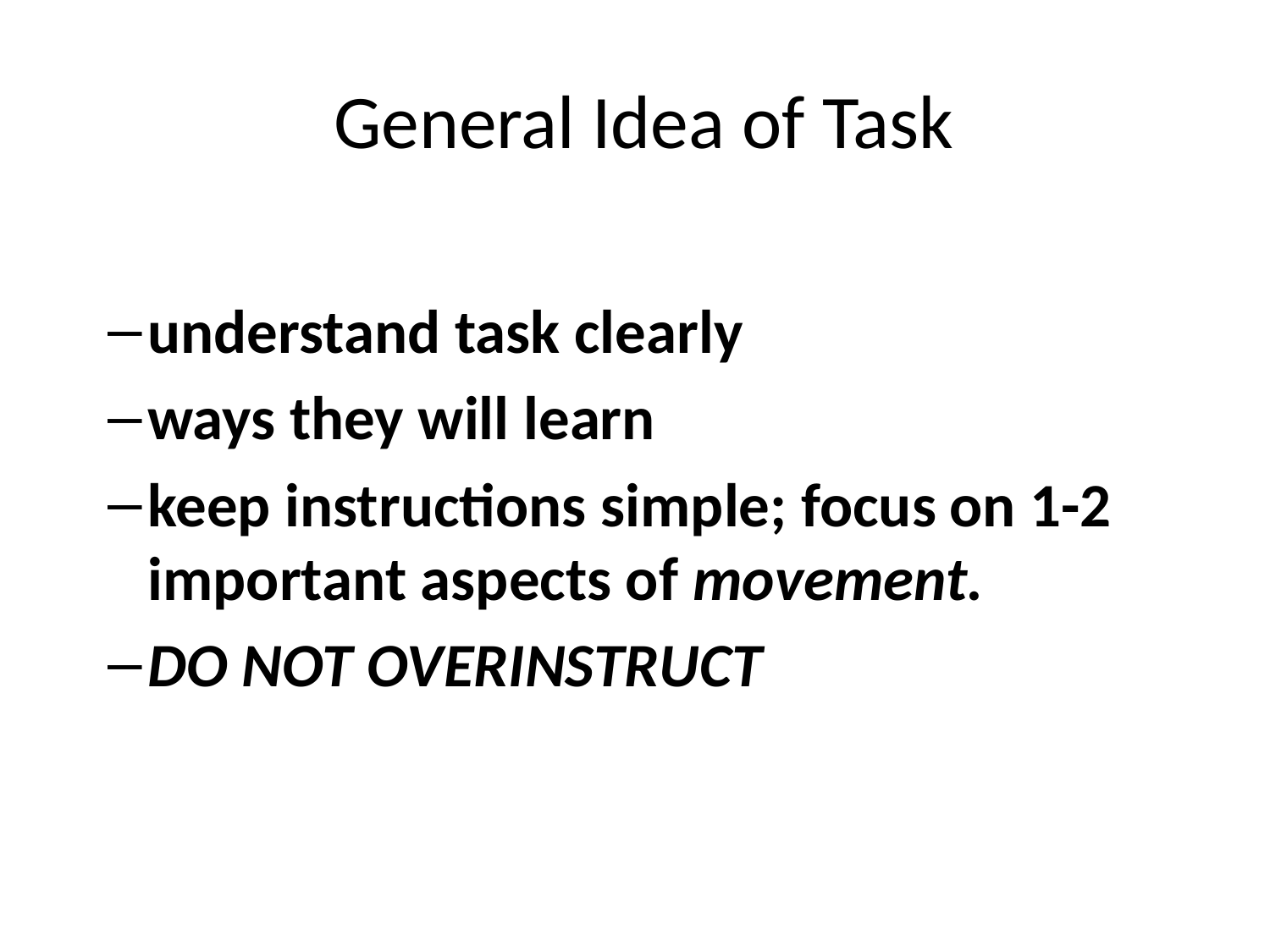

# General Idea of Task
understand task clearly
ways they will learn
keep instructions simple; focus on 1-2 important aspects of movement.
DO NOT OVERINSTRUCT